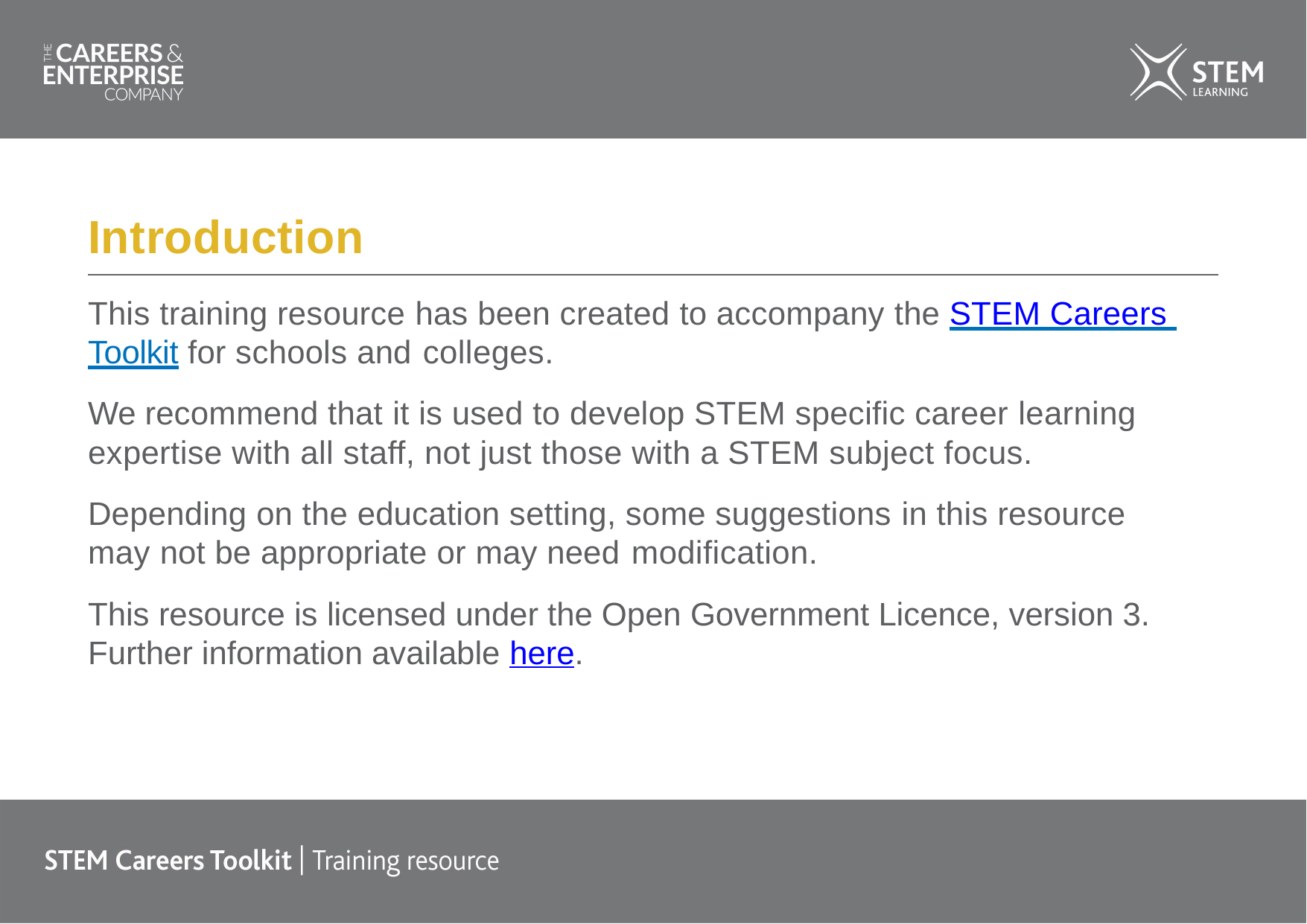

# Introduction

This training resource has been created to accompany the STEM Careers Toolkit for schools and colleges.
We recommend that it is used to develop STEM specific career learning expertise with all staff, not just those with a STEM subject focus.
Depending on the education setting, some suggestions in this resource may not be appropriate or may need modification.
This resource is licensed under the Open Government Licence, version 3. Further information available here.